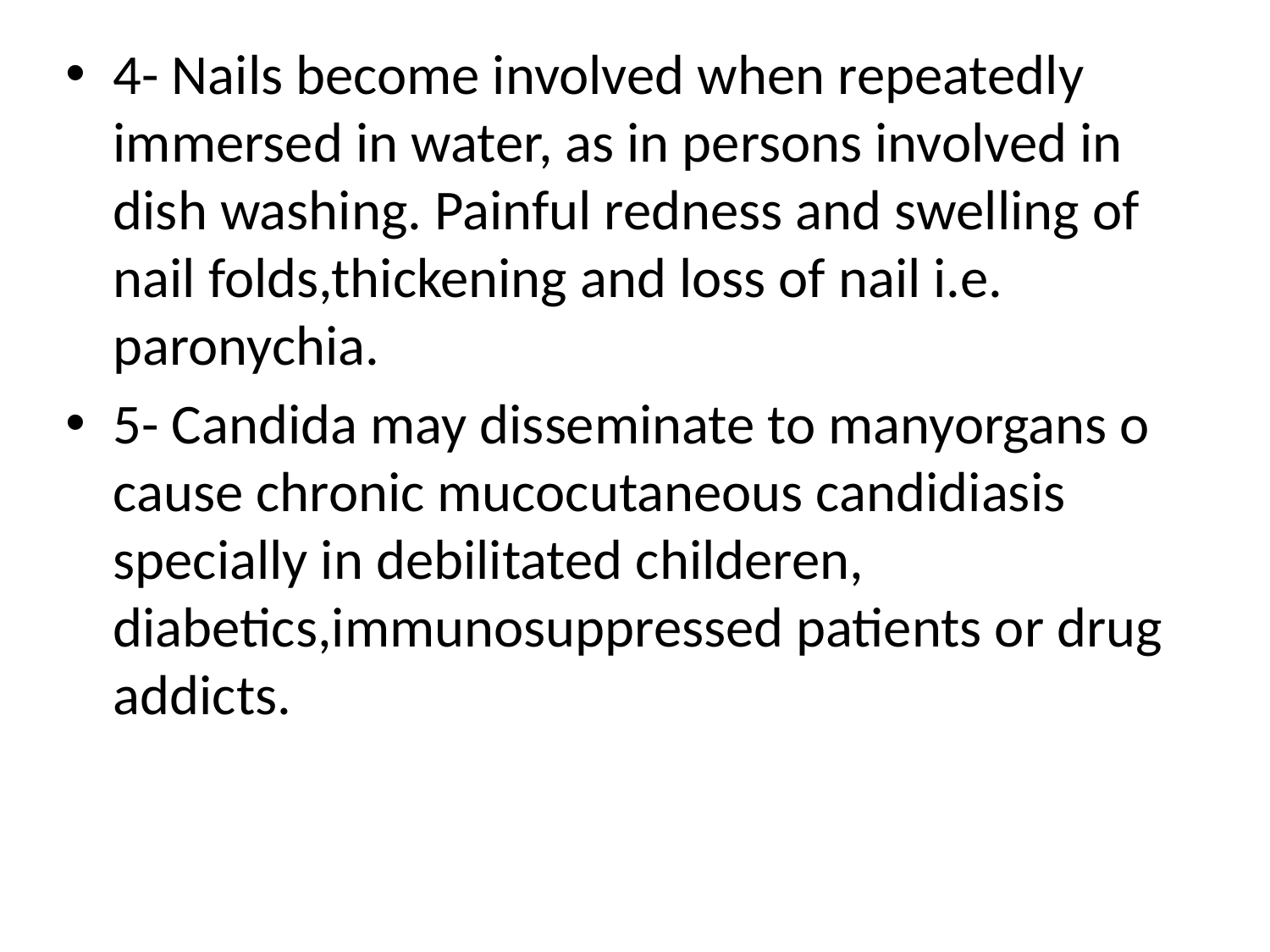

4- Nails become involved when repeatedly immersed in water, as in persons involved in dish washing. Painful redness and swelling of nail folds,thickening and loss of nail i.e. paronychia.
5- Candida may disseminate to manyorgans o cause chronic mucocutaneous candidiasis specially in debilitated childeren, diabetics,immunosuppressed patients or drug addicts.